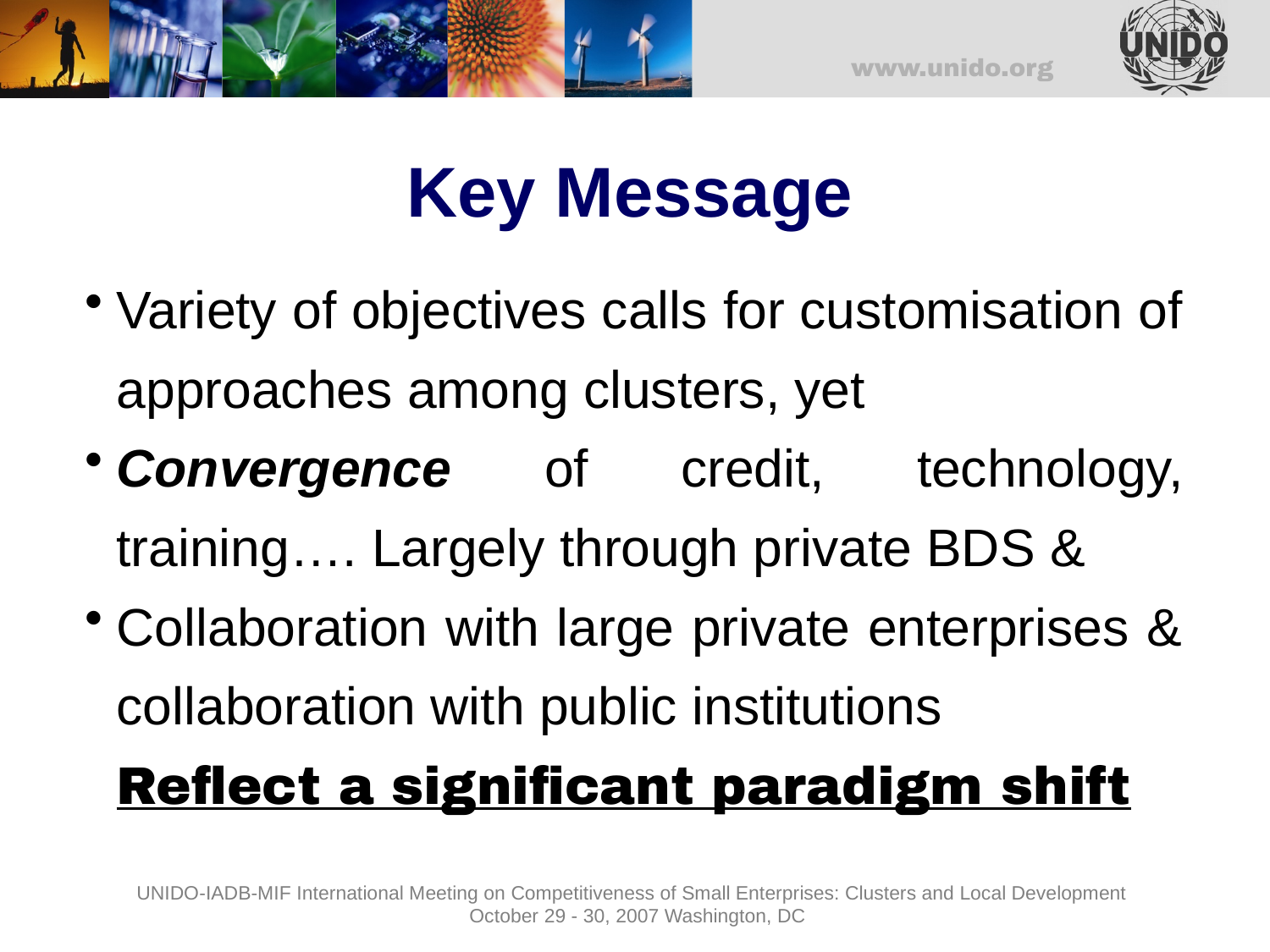

Key Message
Variety of objectives calls for customisation of approaches among clusters, yet
Convergence of credit, technology, training…. Largely through private BDS &
Collaboration with large private enterprises & collaboration with public institutions
	Reflect a significant paradigm shift